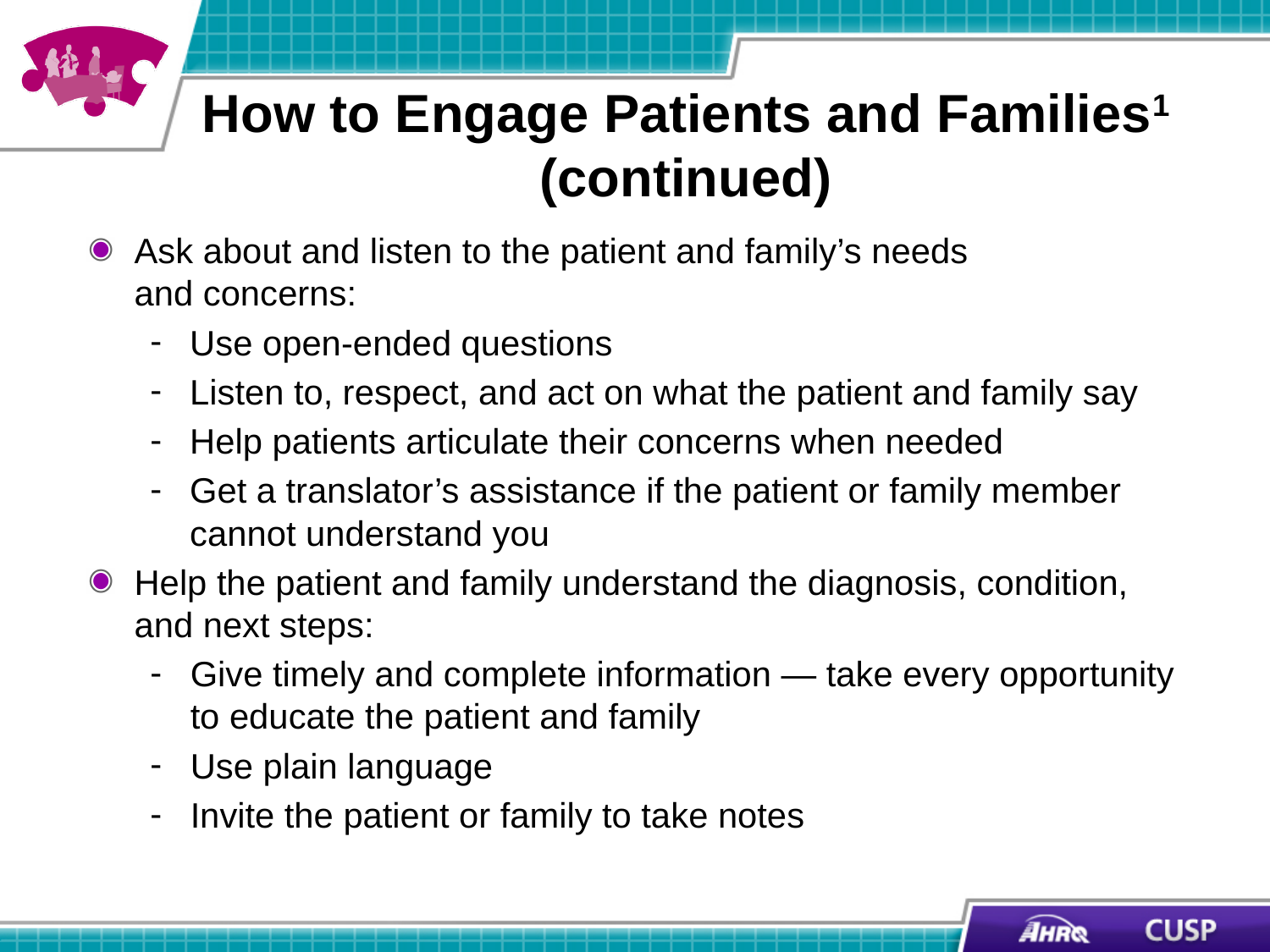

# How to Engage Patients and Families1 (continued)
Ask about and listen to the patient and family’s needs
and concerns:
Use open-ended questions
Listen to, respect, and act on what the patient and family say
Help patients articulate their concerns when needed
Get a translator’s assistance if the patient or family member cannot understand you
Help the patient and family understand the diagnosis, condition, and next steps:
Give timely and complete information — take every opportunity to educate the patient and family
Use plain language
Invite the patient or family to take notes